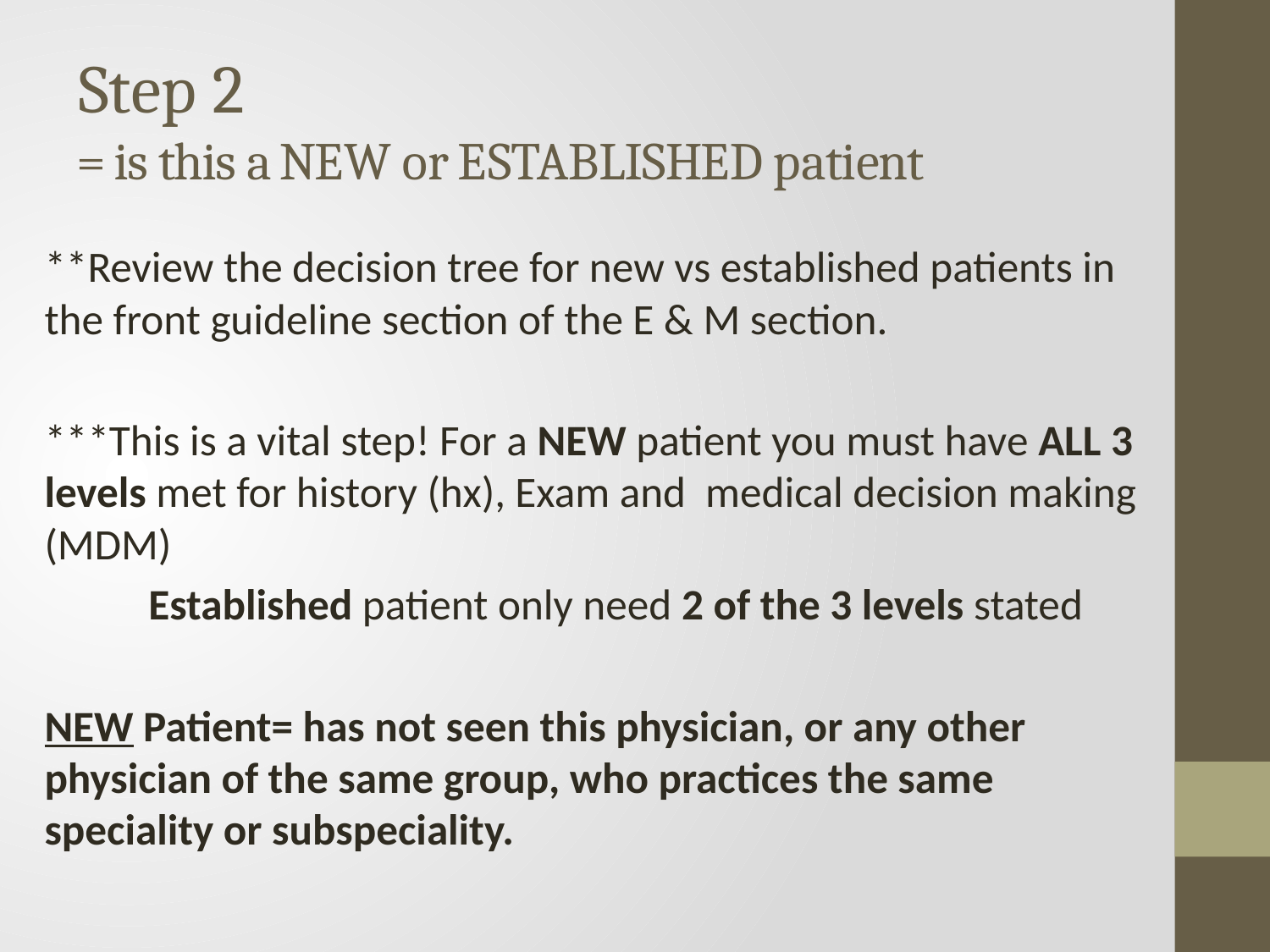

# Step 2 = is this a NEW or ESTABLISHED patient
**Review the decision tree for new vs established patients in the front guideline section of the E & M section.

***This is a vital step! For a NEW patient you must have ALL 3 levels met for history (hx), Exam and  medical decision making (MDM)
	Established patient only need 2 of the 3 levels stated

NEW Patient= has not seen this physician, or any other physician of the same group, who practices the same speciality or subspeciality.